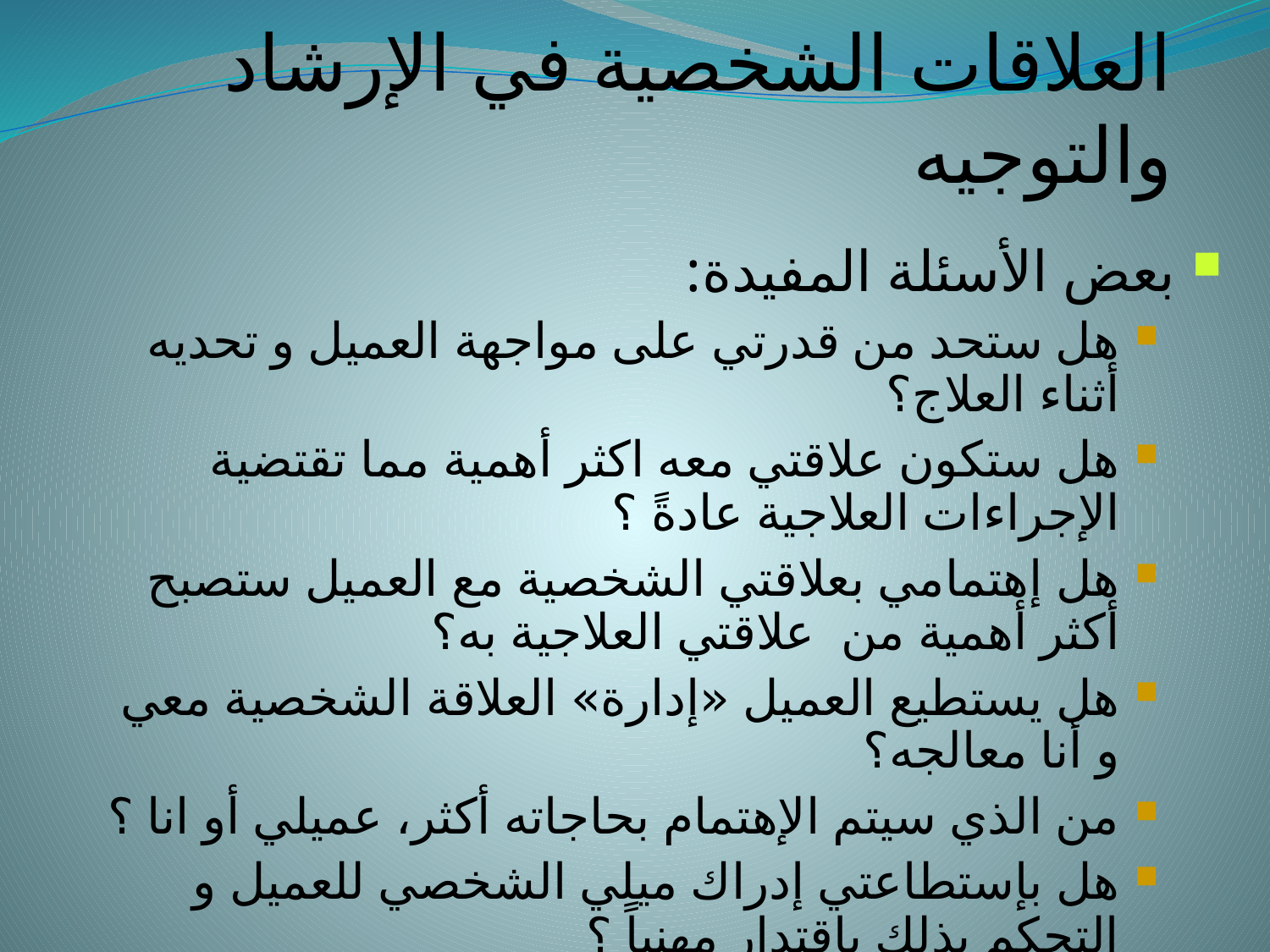

العلاقات الشخصية في الإرشاد والتوجيه
بعض الأسئلة المفيدة:
هل ستحد من قدرتي على مواجهة العميل و تحديه أثناء العلاج؟
هل ستكون علاقتي معه اكثر أهمية مما تقتضية الإجراءات العلاجية عادةً ؟
هل إهتمامي بعلاقتي الشخصية مع العميل ستصبح أكثر أهمية من  علاقتي العلاجية به؟
هل يستطيع العميل «إدارة» العلاقة الشخصية معي و أنا معالجه؟
من الذي سيتم الإهتمام بحاجاته أكثر، عميلي أو انا ؟
هل بإستطاعتي إدراك ميلي الشخصي للعميل و التحكم بذلك بإقتدار مهنياً ؟